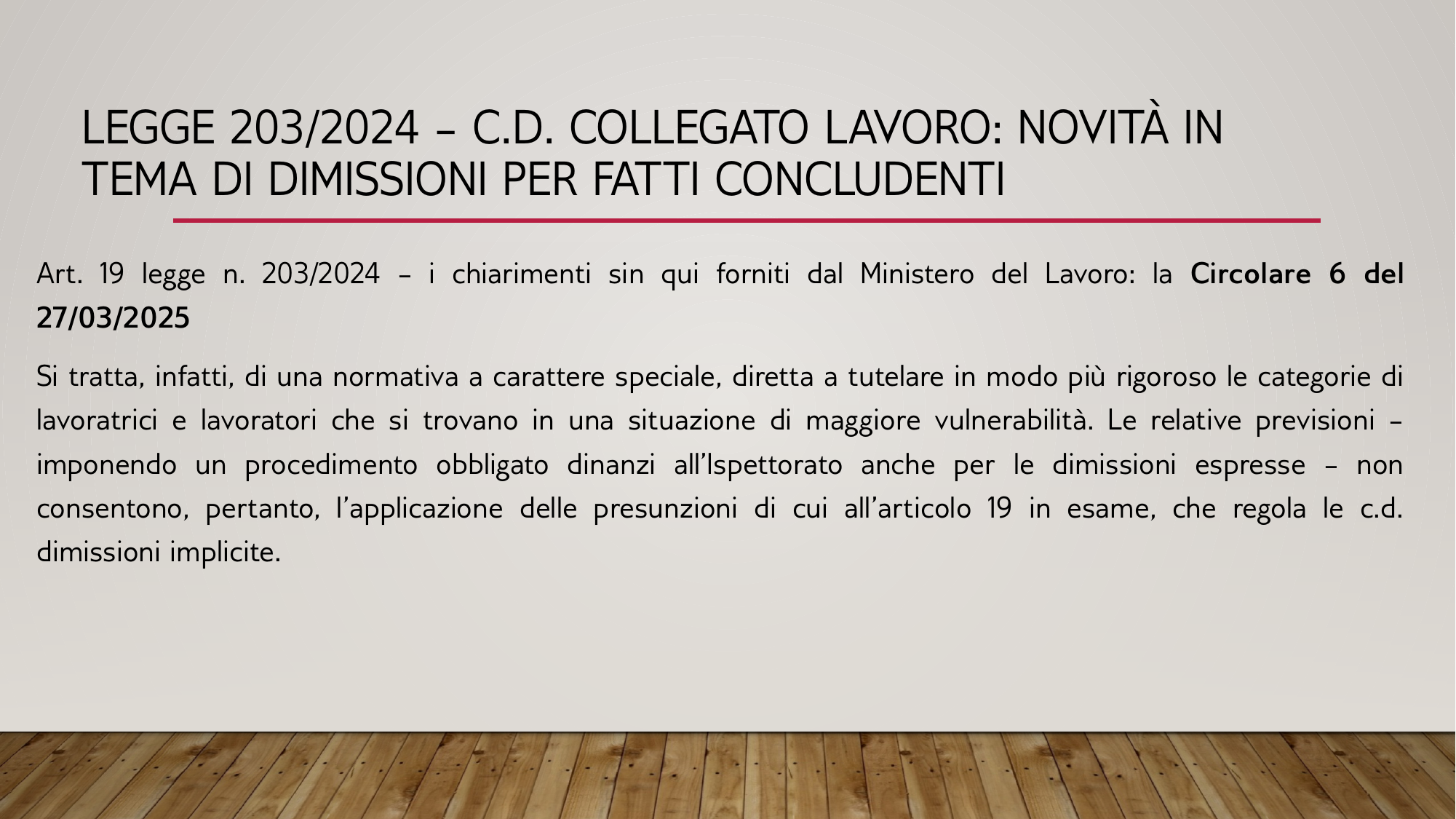

# Legge 203/2024 – c.d. collegato lavoro: novità in tema di dimissioni per fatti concludenti
Art. 19 legge n. 203/2024 – i chiarimenti sin qui forniti dal Ministero del Lavoro: la Circolare 6 del 27/03/2025
Si tratta, infatti, di una normativa a carattere speciale, diretta a tutelare in modo più rigoroso le categorie di lavoratrici e lavoratori che si trovano in una situazione di maggiore vulnerabilità. Le relative previsioni – imponendo un procedimento obbligato dinanzi all’Ispettorato anche per le dimissioni espresse – non consentono, pertanto, l’applicazione delle presunzioni di cui all’articolo 19 in esame, che regola le c.d. dimissioni implicite.